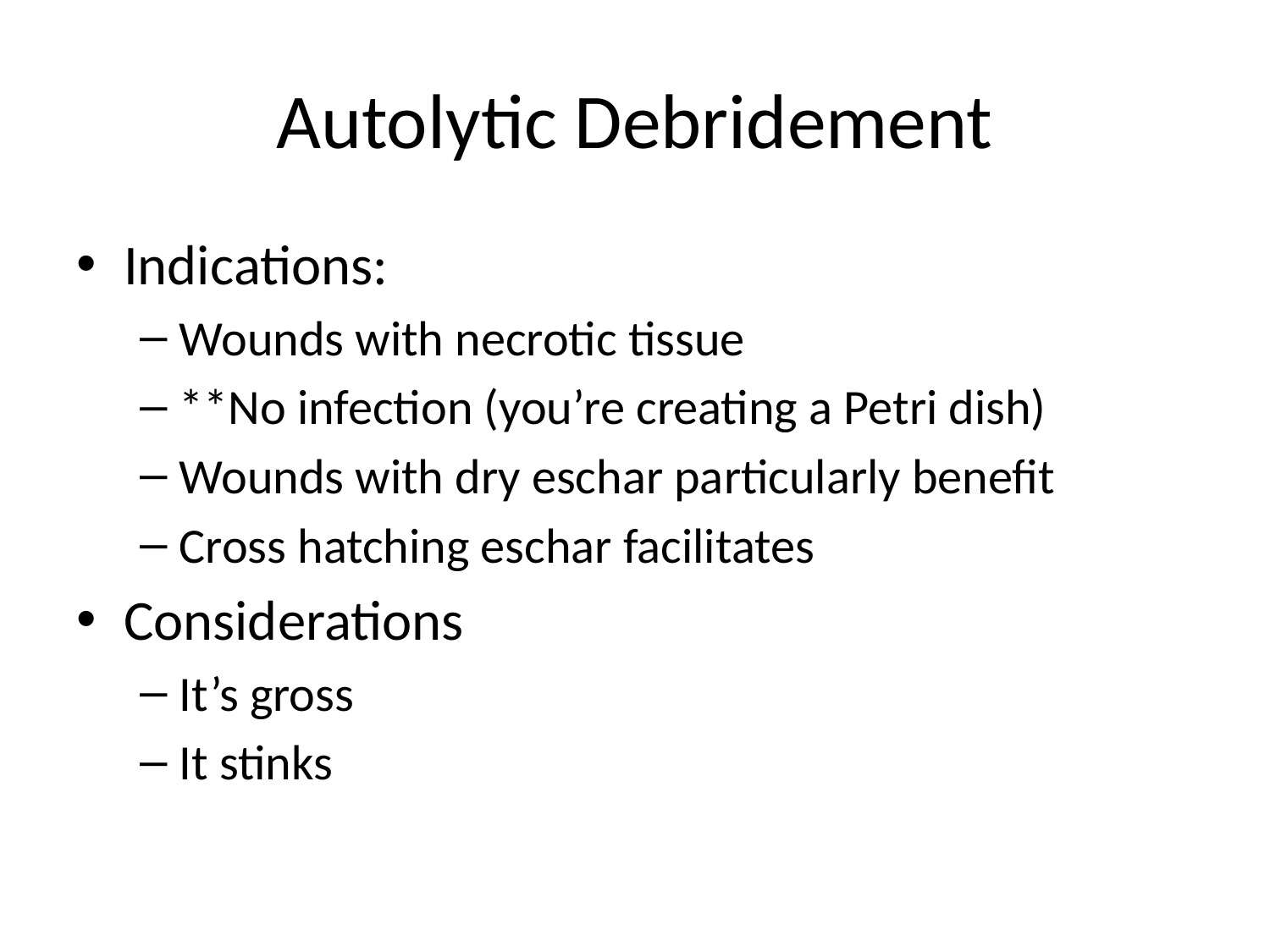

# Autolytic Debridement
Indications:
Wounds with necrotic tissue
**No infection (you’re creating a Petri dish)
Wounds with dry eschar particularly benefit
Cross hatching eschar facilitates
Considerations
It’s gross
It stinks